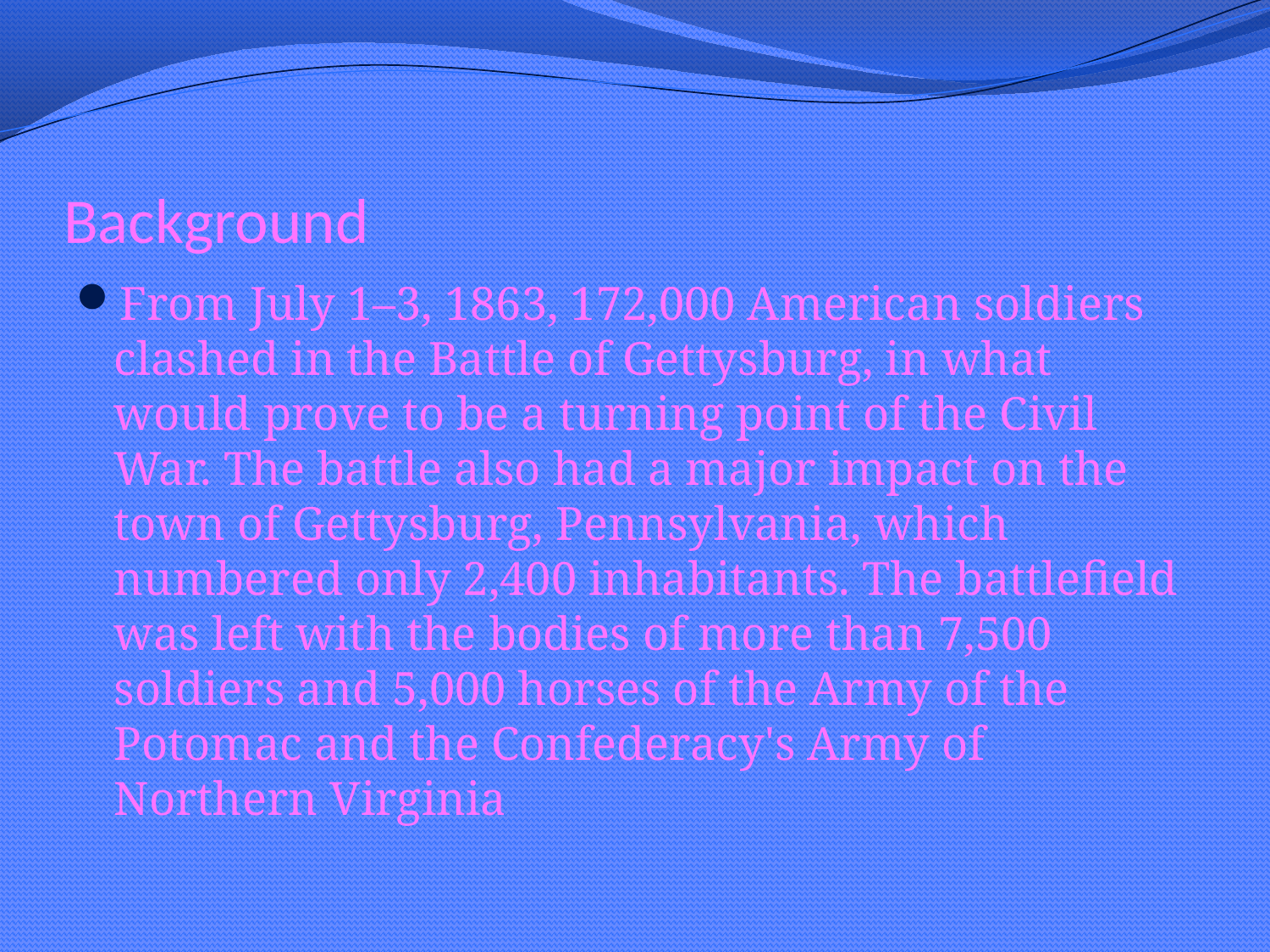

# Background
From July 1–3, 1863, 172,000 American soldiers clashed in the Battle of Gettysburg, in what would prove to be a turning point of the Civil War. The battle also had a major impact on the town of Gettysburg, Pennsylvania, which numbered only 2,400 inhabitants. The battlefield was left with the bodies of more than 7,500 soldiers and 5,000 horses of the Army of the Potomac and the Confederacy's Army of Northern Virginia